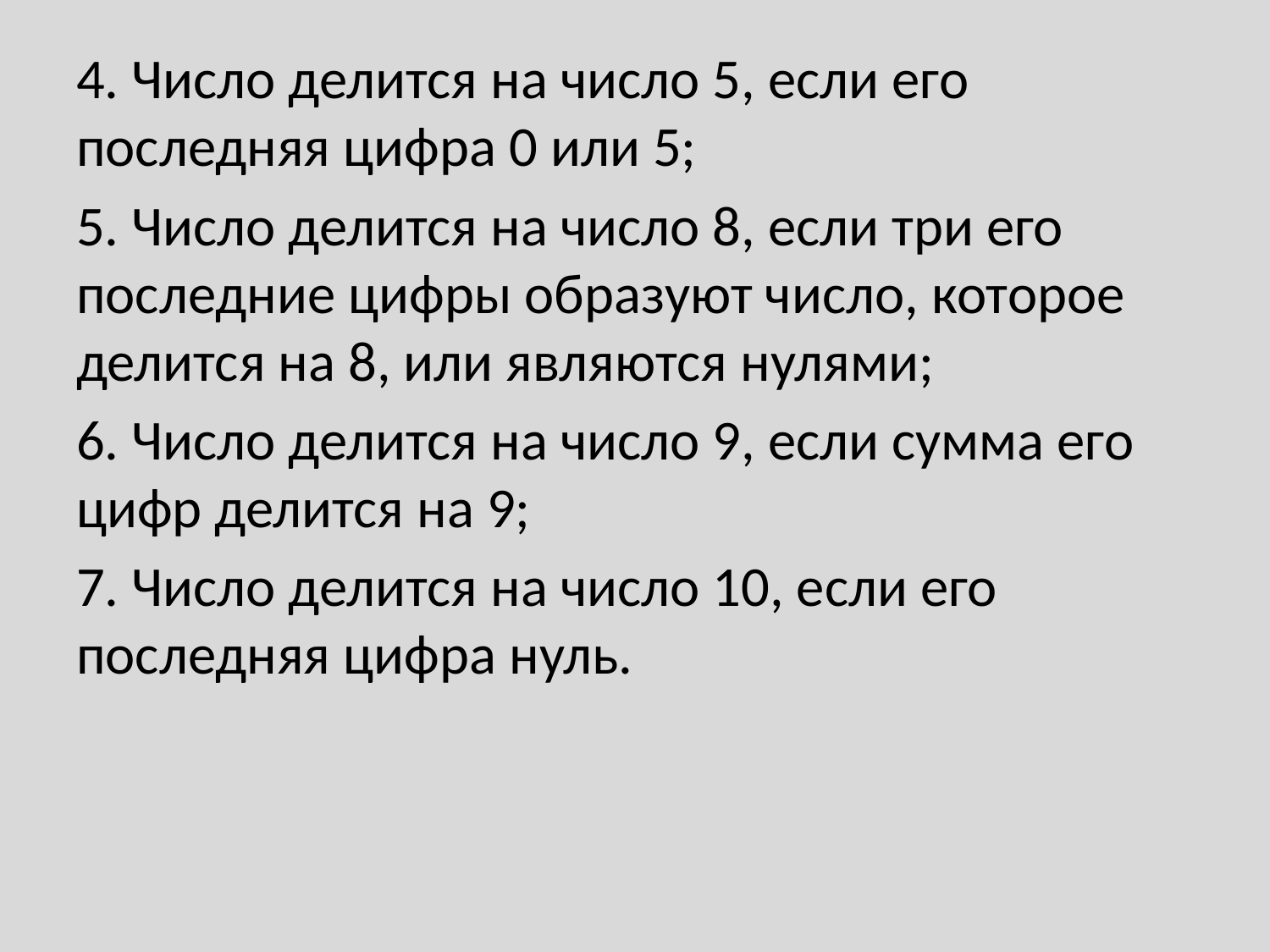

4. Число делится на число 5, если его последняя цифра 0 или 5;
5. Число делится на число 8, если три его последние цифры образуют число, которое делится на 8, или являются нулями;
6. Число делится на число 9, если сумма его цифр делится на 9;
7. Число делится на число 10, если его последняя цифра нуль.